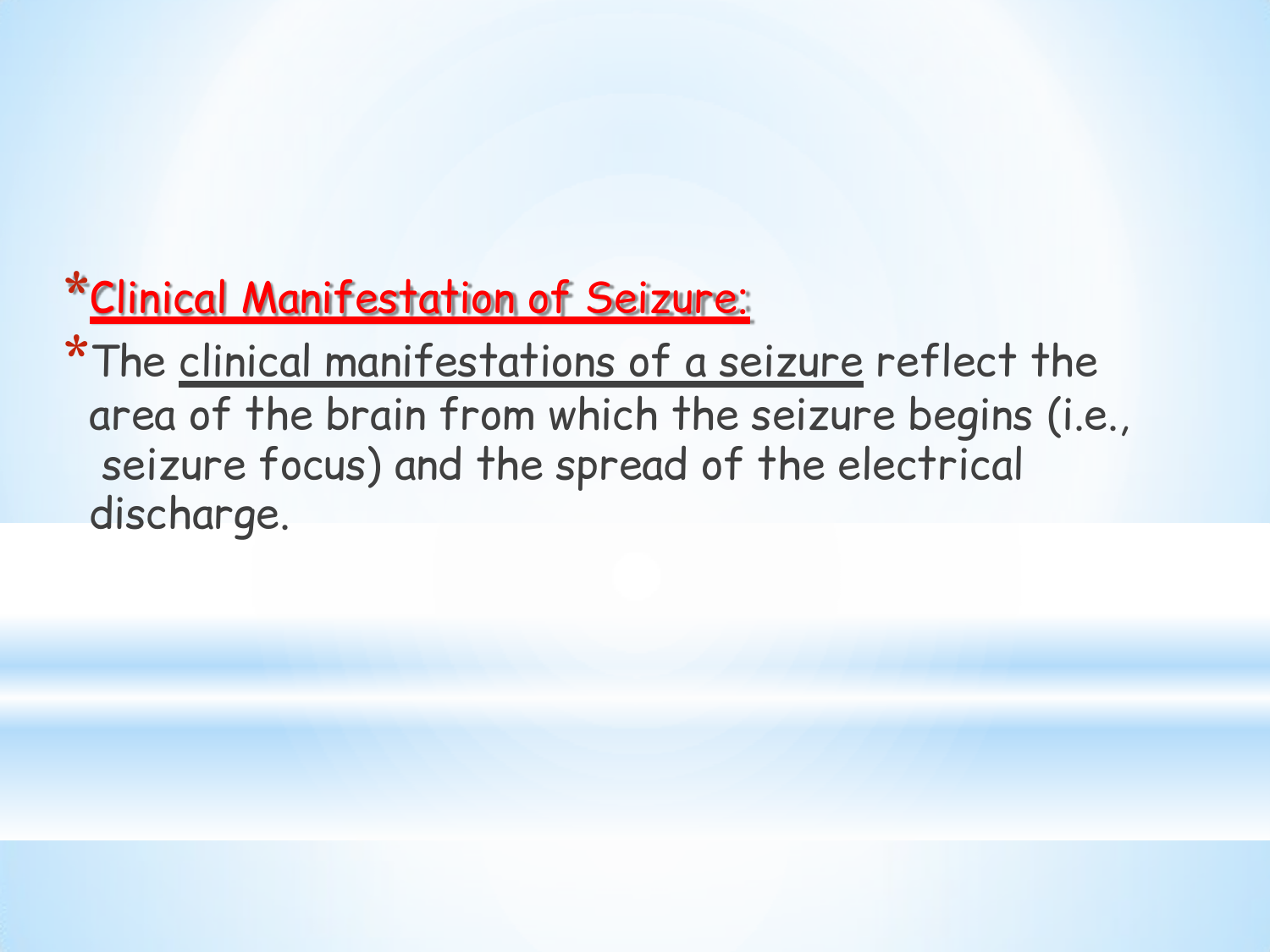

# *Clinical Manifestation of Seizure:
*The clinical manifestations of a seizure reflect the  area of the brain from which the seizure begins (i.e.,  seizure focus) and the spread of the electrical  discharge.